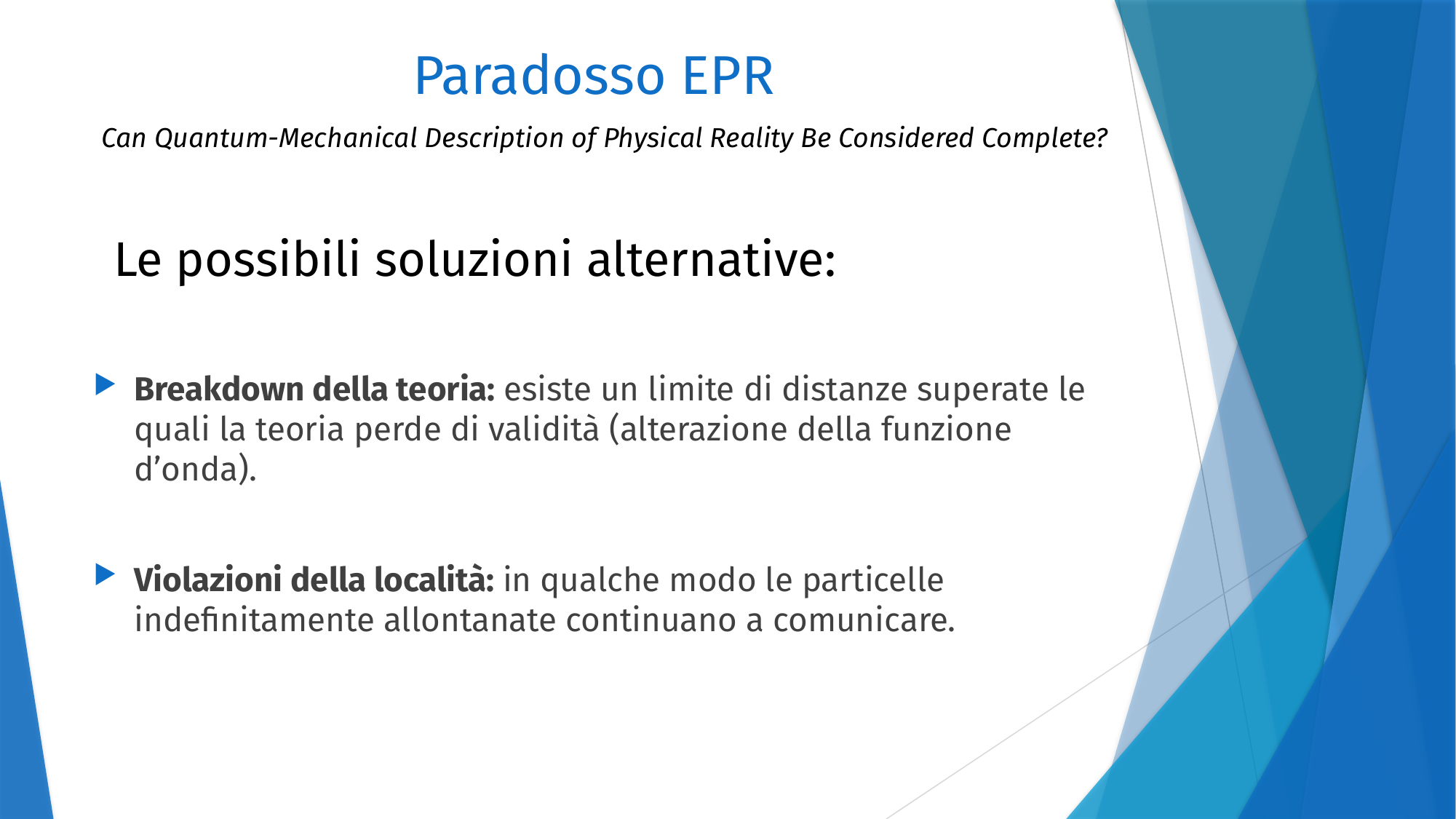

# Paradosso EPR
Can Quantum-Mechanical Description of Physical Reality Be Considered Complete?
Le possibili soluzioni alternative:
Breakdown della teoria: esiste un limite di distanze superate le quali la teoria perde di validità (alterazione della funzione d’onda).

Violazioni della località: in qualche modo le particelle indefinitamente allontanate continuano a comunicare.